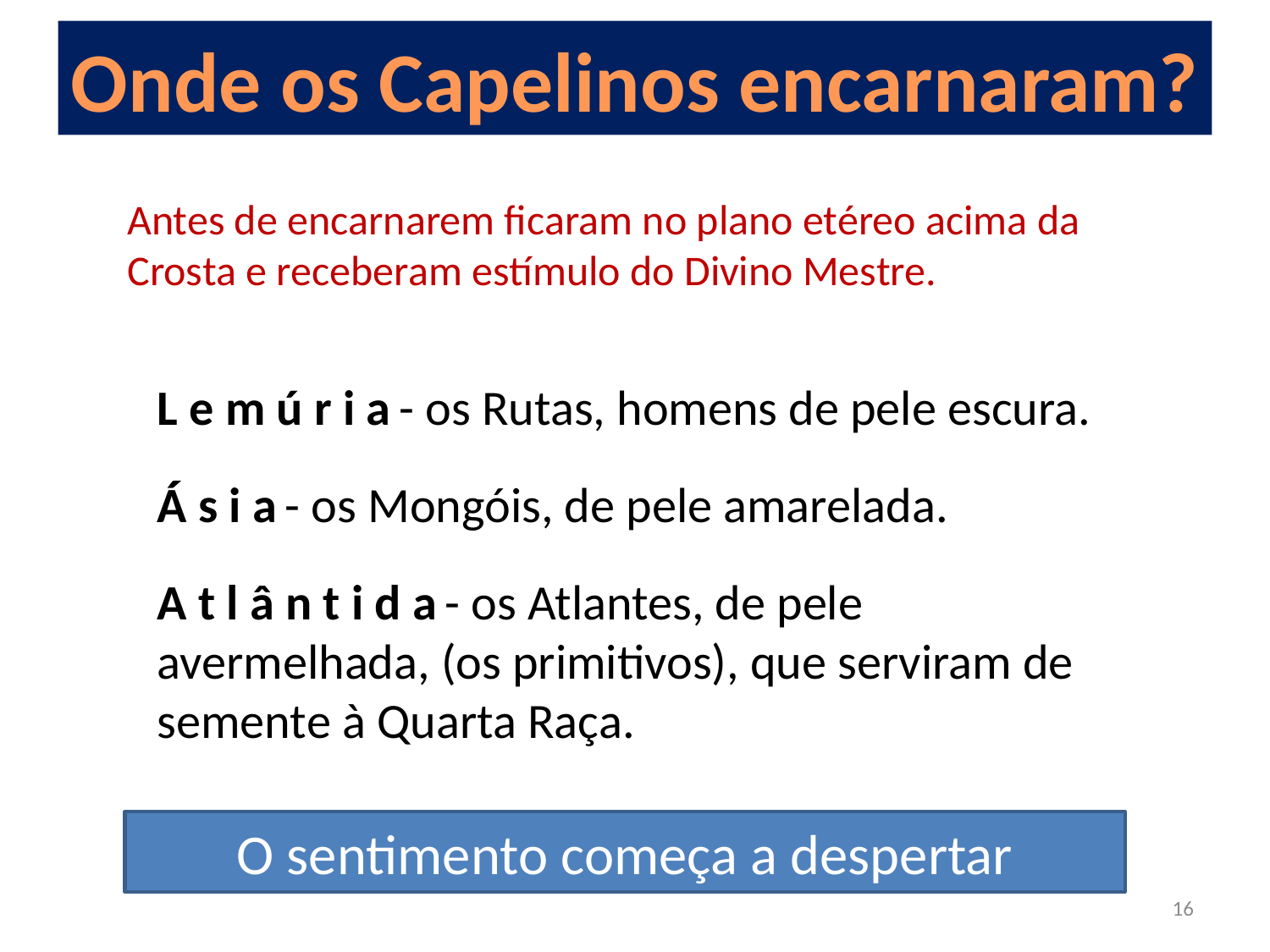

Onde os Capelinos encarnaram?
Antes de encarnarem ficaram no plano etéreo acima da Crosta e receberam estímulo do Divino Mestre.
L e m ú r i a - os Rutas, homens de pele escura.

Á s i a - os Mongóis, de pele amarelada.

A t l â n t i d a - os Atlantes, de pele avermelhada, (os primitivos), que serviram de semente à Quarta Raça.
O sentimento começa a despertar
16